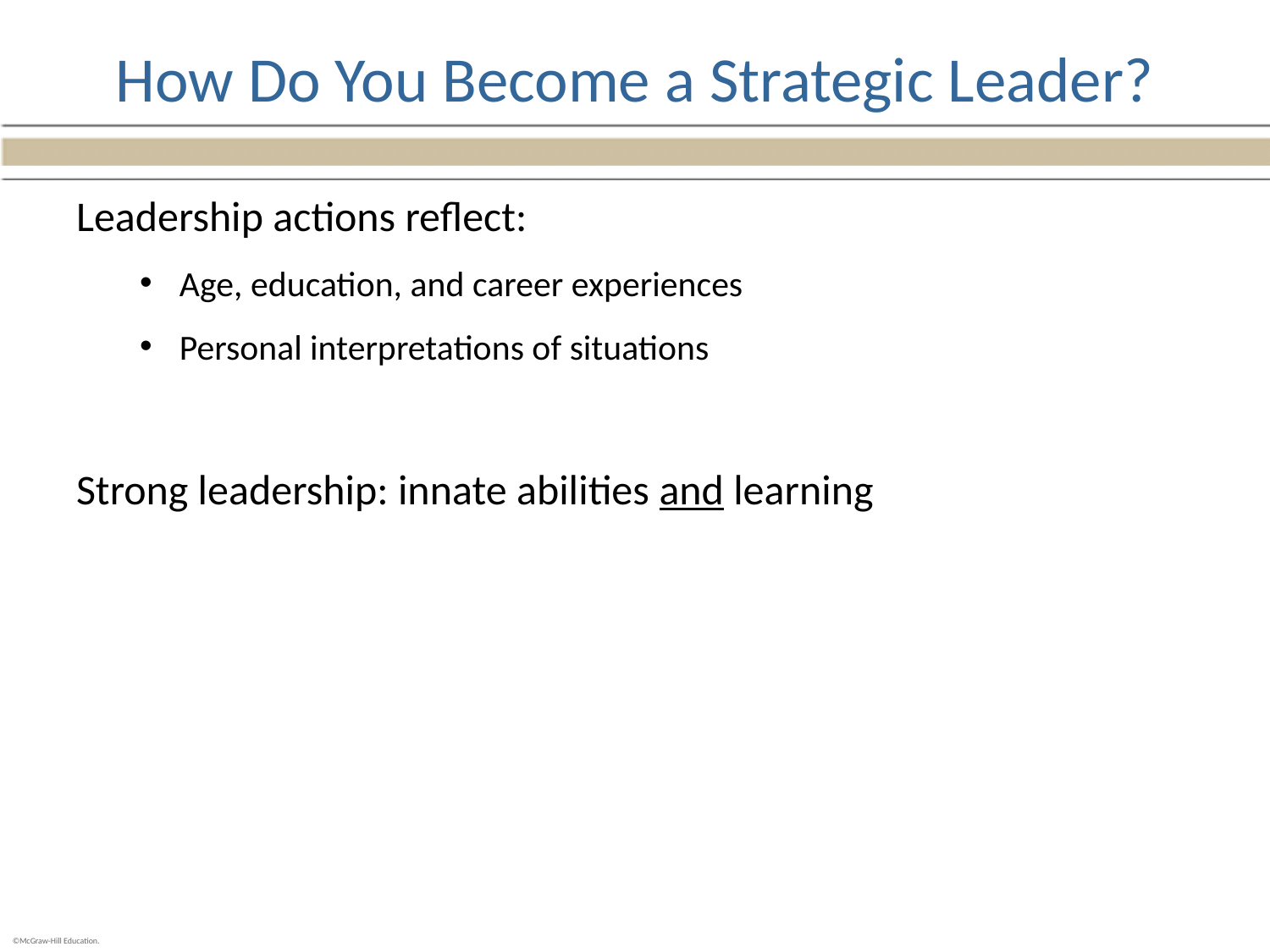

# How Do You Become a Strategic Leader?
Leadership actions reflect:
Age, education, and career experiences
Personal interpretations of situations

Strong leadership: innate abilities and learning